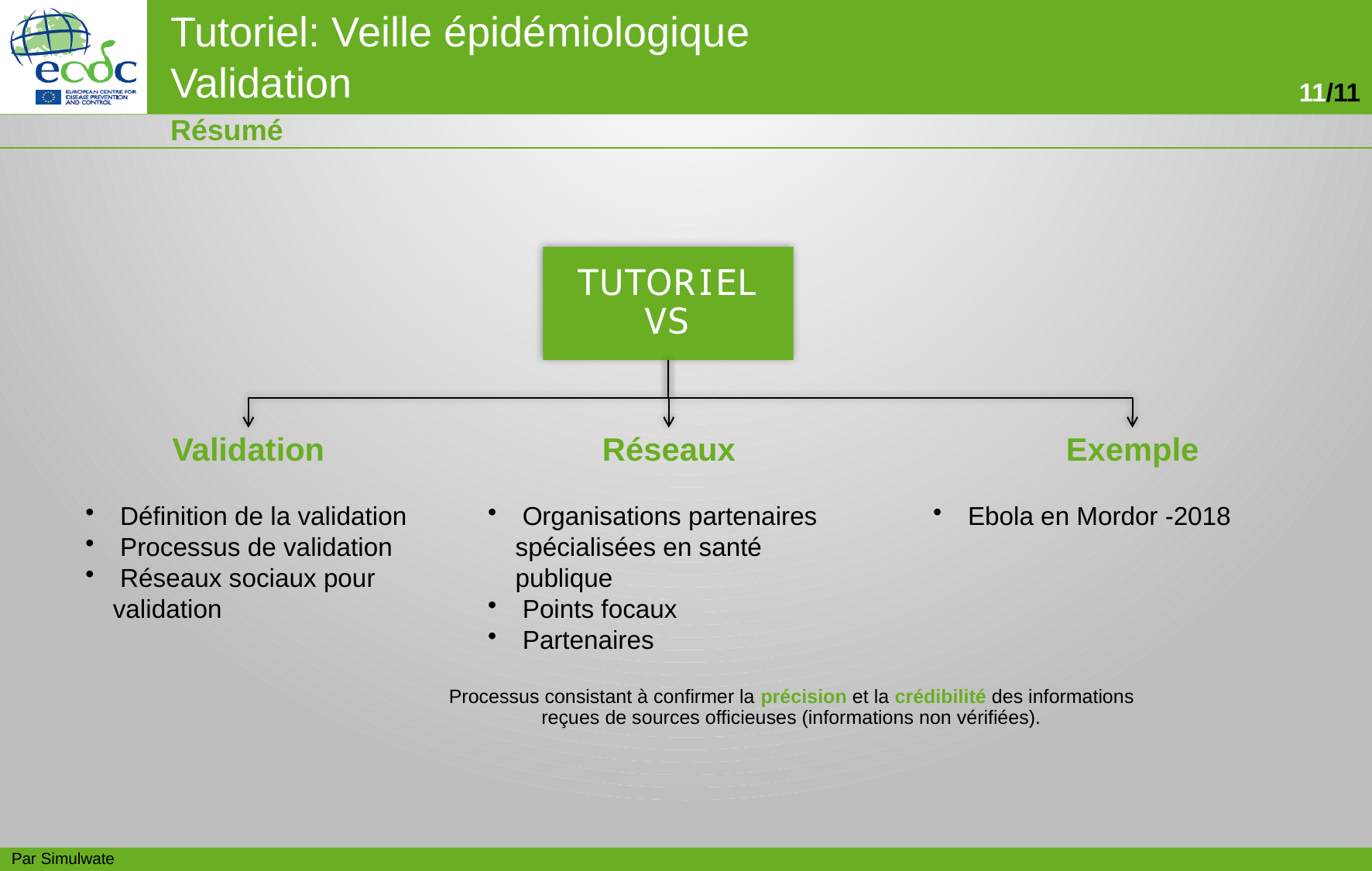

Résumé
TUTORIEL VS
Validation
Réseaux
Exemple
 Définition de la validation
 Processus de validation
 Réseaux sociaux pour validation
 Organisations partenaires spécialisées en santé publique
 Points focaux
 Partenaires

 Ebola en Mordor -2018

Processus consistant à confirmer la précision et la crédibilité des informations reçues de sources officieuses (informations non vérifiées).